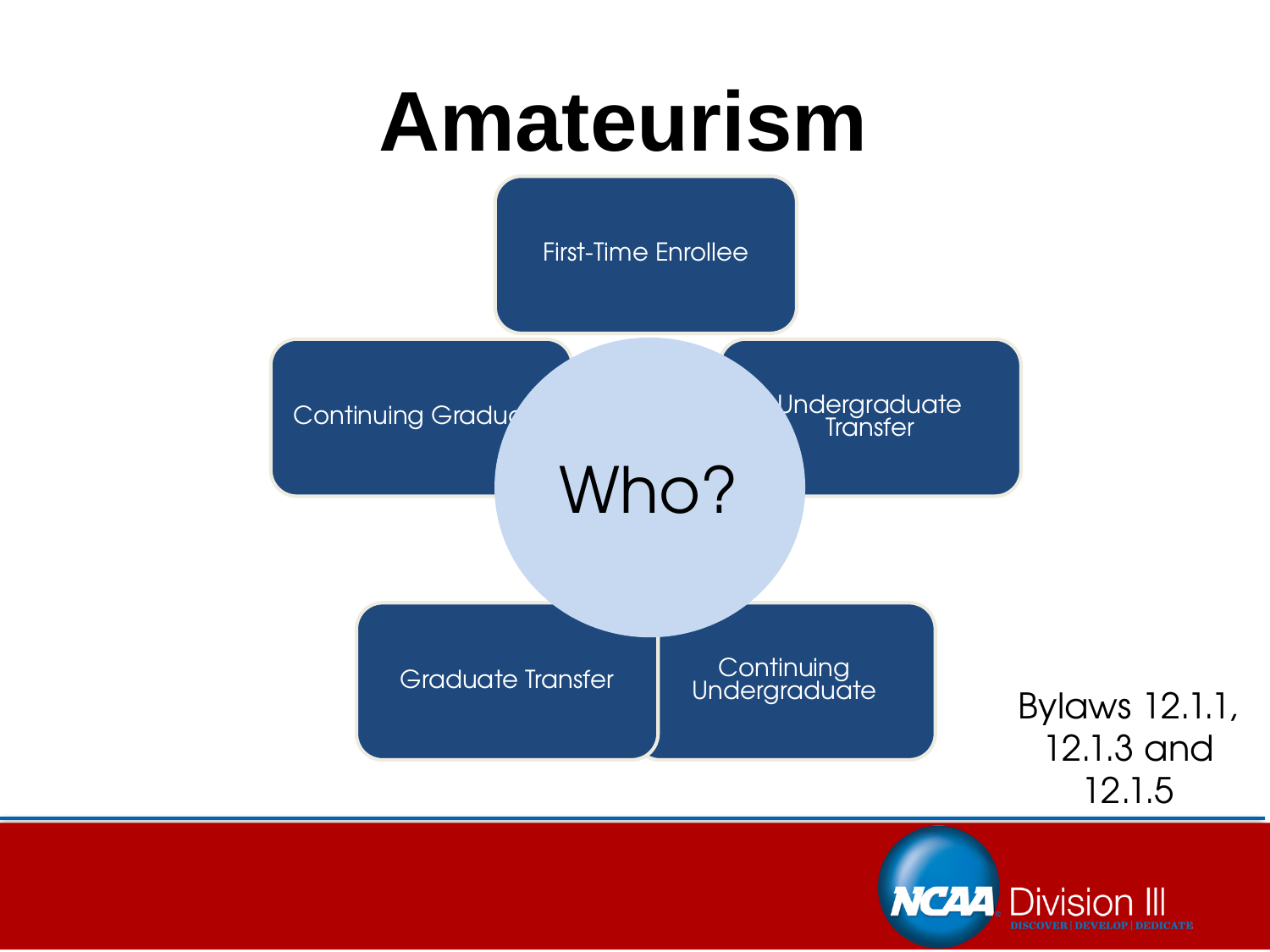

# Amateurism
First-Time Enrollee
Undergraduate Transfer
Continuing Undergraduate
Graduate Transfer
Continuing Graduate
Who?
Bylaws 12.1.1, 12.1.3 and 12.1.5